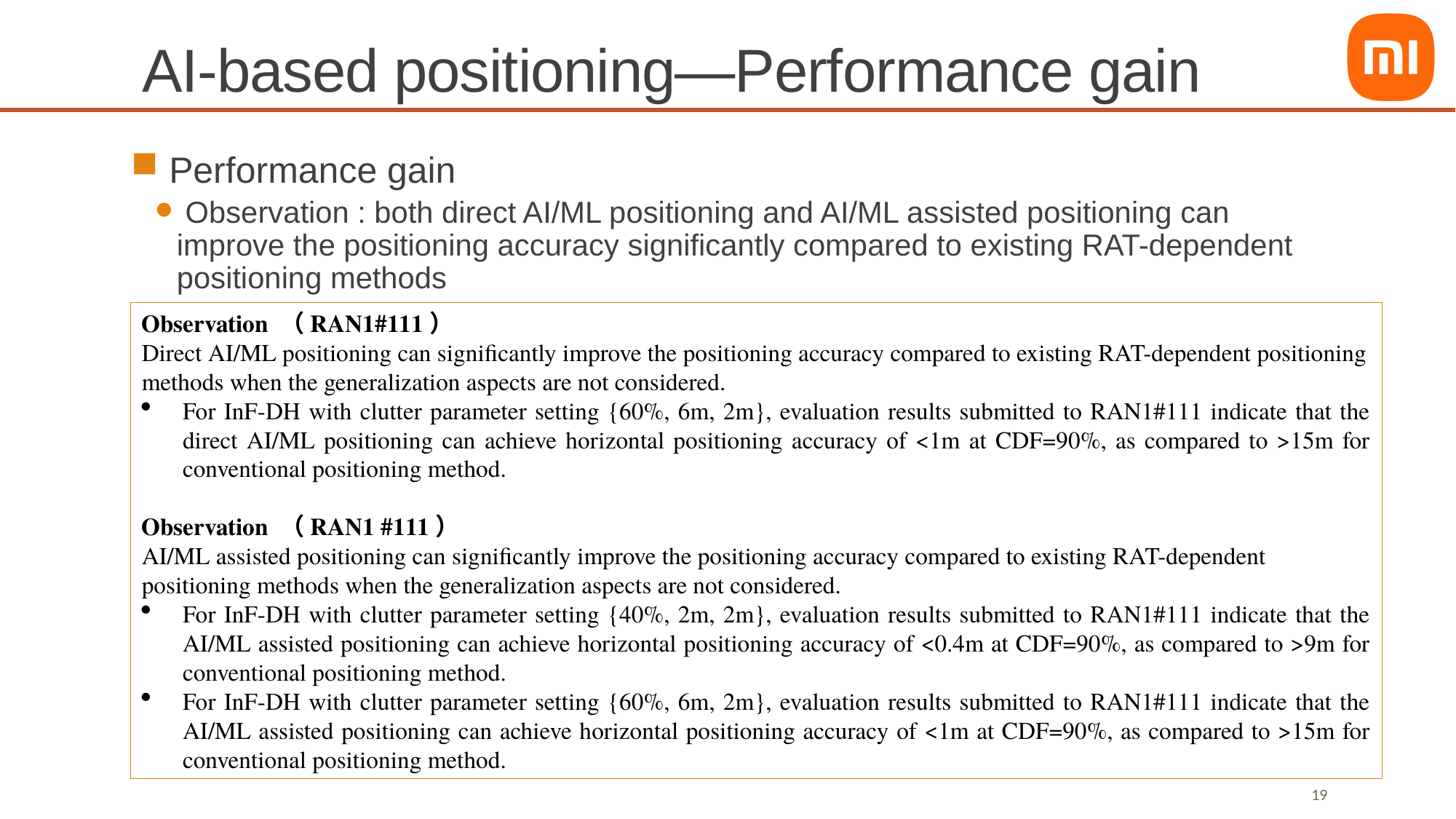

# AI-based positioning—Performance gain
 Performance gain
 Observation : both direct AI/ML positioning and AI/ML assisted positioning can improve the positioning accuracy significantly compared to existing RAT-dependent positioning methods
Observation （RAN1#111）
Direct AI/ML positioning can significantly improve the positioning accuracy compared to existing RAT-dependent positioning methods when the generalization aspects are not considered.
For InF-DH with clutter parameter setting {60%, 6m, 2m}, evaluation results submitted to RAN1#111 indicate that the direct AI/ML positioning can achieve horizontal positioning accuracy of <1m at CDF=90%, as compared to >15m for conventional positioning method.

Observation （RAN1 #111）
AI/ML assisted positioning can significantly improve the positioning accuracy compared to existing RAT-dependent positioning methods when the generalization aspects are not considered.
For InF-DH with clutter parameter setting {40%, 2m, 2m}, evaluation results submitted to RAN1#111 indicate that the AI/ML assisted positioning can achieve horizontal positioning accuracy of <0.4m at CDF=90%, as compared to >9m for conventional positioning method.
For InF-DH with clutter parameter setting {60%, 6m, 2m}, evaluation results submitted to RAN1#111 indicate that the AI/ML assisted positioning can achieve horizontal positioning accuracy of <1m at CDF=90%, as compared to >15m for conventional positioning method.